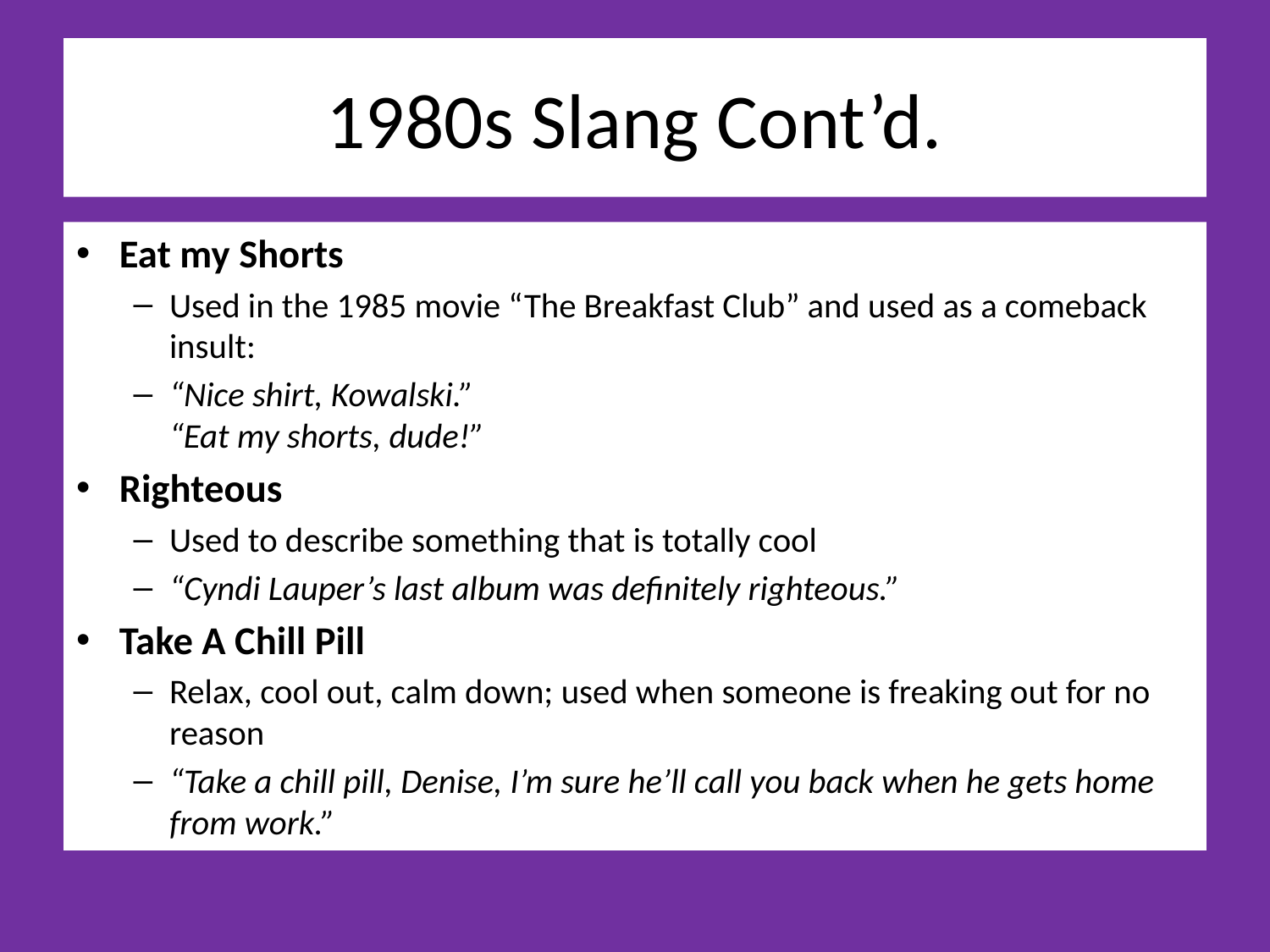

# 1980s Slang Cont’d.
Eat my Shorts
Used in the 1985 movie “The Breakfast Club” and used as a comeback insult:
“Nice shirt, Kowalski.”
“Eat my shorts, dude!”
Righteous
Used to describe something that is totally cool
“Cyndi Lauper’s last album was definitely righteous.”
Take A Chill Pill
Relax, cool out, calm down; used when someone is freaking out for no reason
“Take a chill pill, Denise, I’m sure he’ll call you back when he gets home from work.”